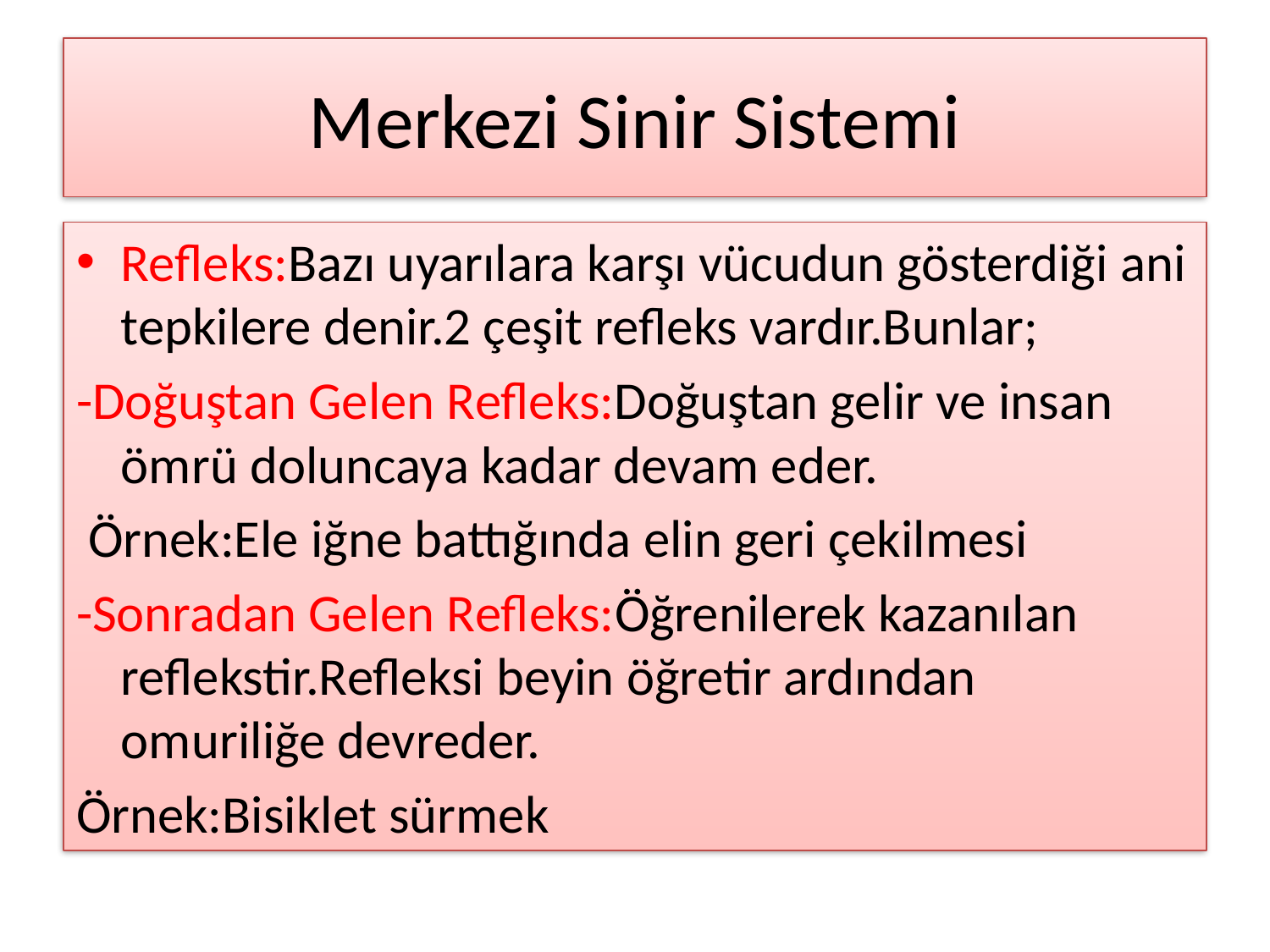

# Merkezi Sinir Sistemi
Refleks:Bazı uyarılara karşı vücudun gösterdiği ani tepkilere denir.2 çeşit refleks vardır.Bunlar;
-Doğuştan Gelen Refleks:Doğuştan gelir ve insan ömrü doluncaya kadar devam eder.
 Örnek:Ele iğne battığında elin geri çekilmesi
-Sonradan Gelen Refleks:Öğrenilerek kazanılan reflekstir.Refleksi beyin öğretir ardından omuriliğe devreder.
Örnek:Bisiklet sürmek